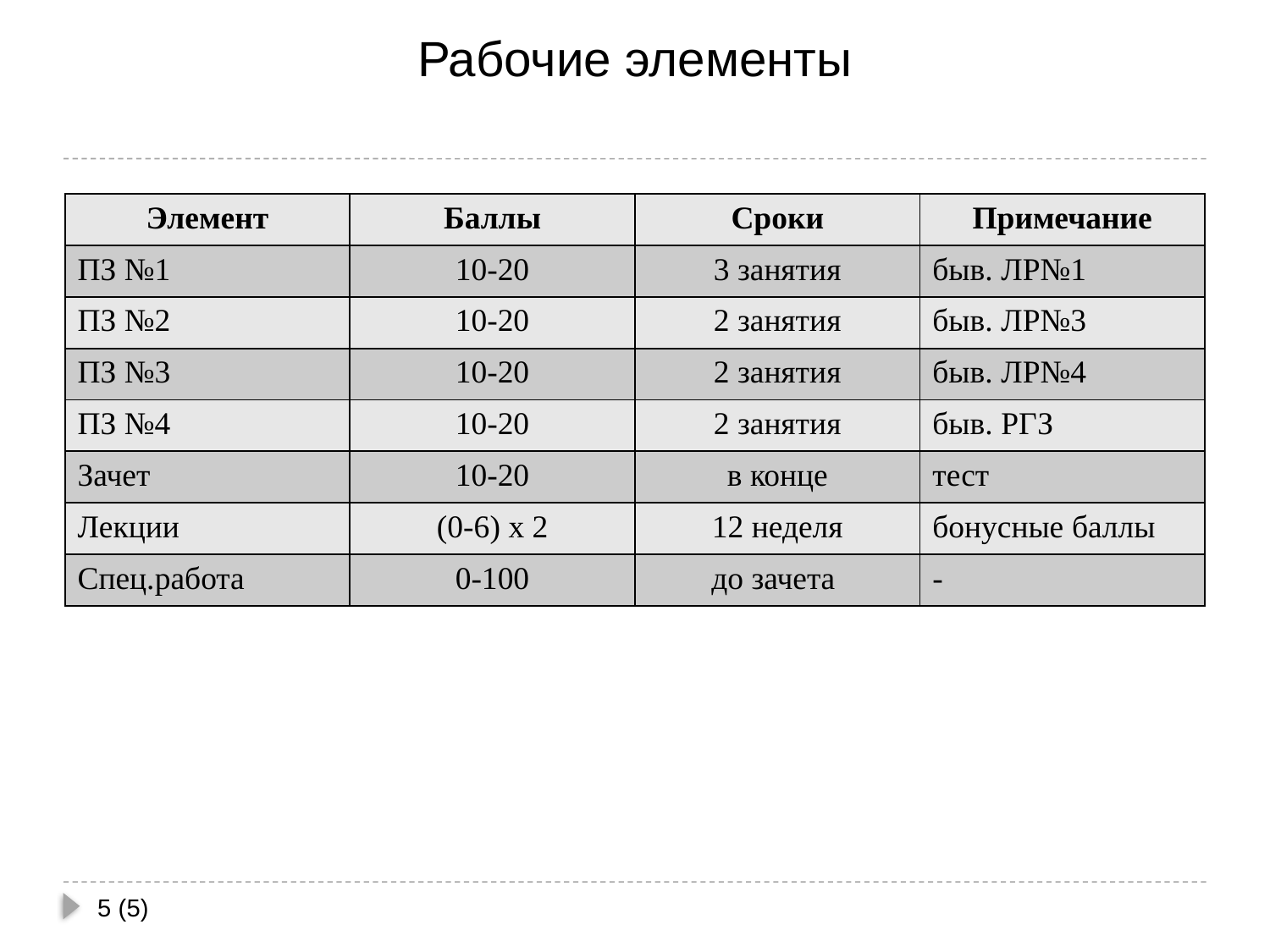

# Рабочие элементы
| Элемент | Баллы | Сроки | Примечание |
| --- | --- | --- | --- |
| ПЗ №1 | 10-20 | 3 занятия | быв. ЛР№1 |
| ПЗ №2 | 10-20 | 2 занятия | быв. ЛР№3 |
| ПЗ №3 | 10-20 | 2 занятия | быв. ЛР№4 |
| ПЗ №4 | 10-20 | 2 занятия | быв. РГЗ |
| Зачет | 10-20 | в конце | тест |
| Лекции | (0-6) х 2 | 12 неделя | бонусные баллы |
| Спец.работа | 0-100 | до зачета | - |
5 (5)